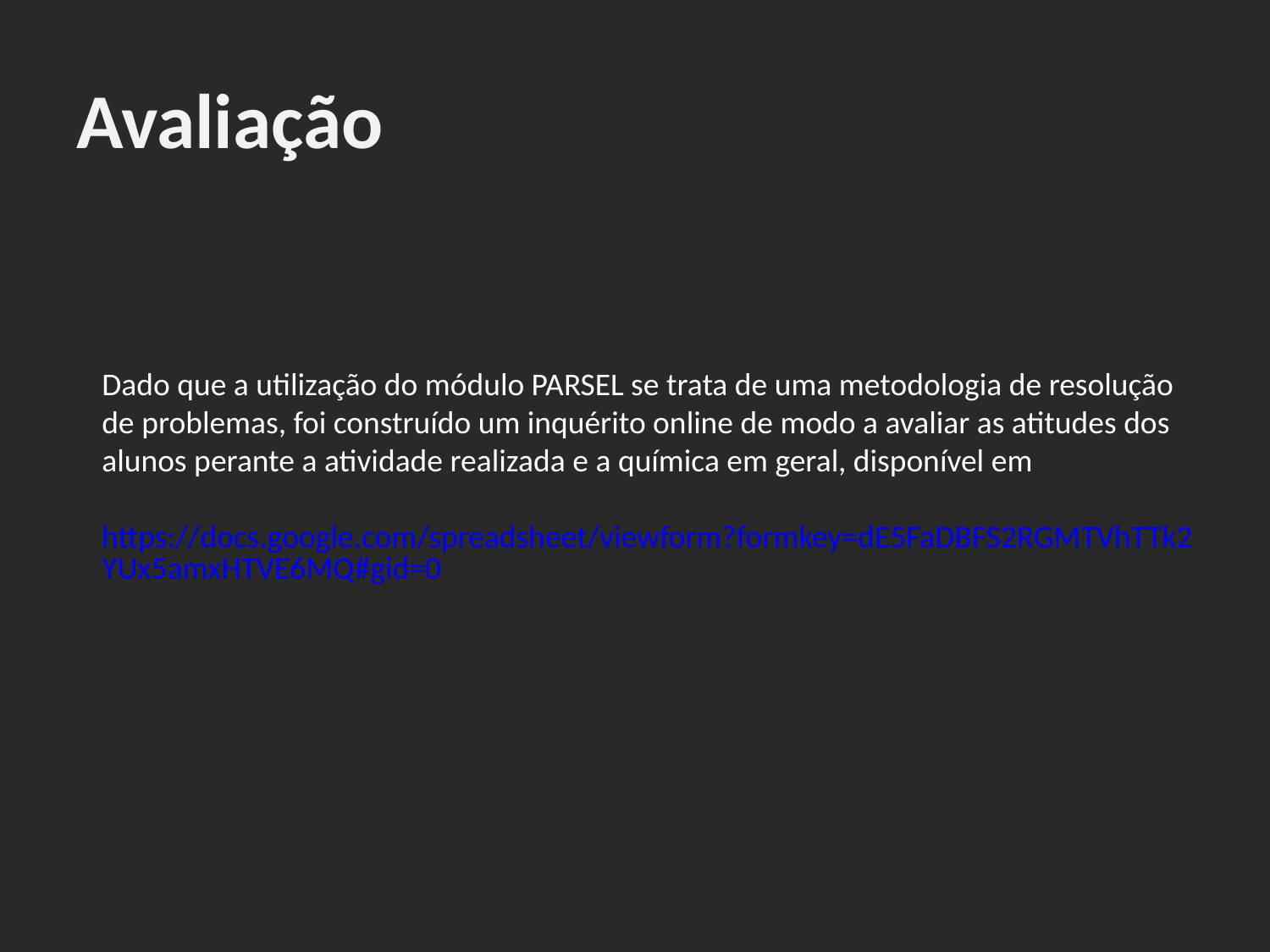

# Avaliação
Dado que a utilização do módulo PARSEL se trata de uma metodologia de resolução de problemas, foi construído um inquérito online de modo a avaliar as atitudes dos alunos perante a atividade realizada e a química em geral, disponível em

https://docs.google.com/spreadsheet/viewform?formkey=dE5FaDBFS2RGMTVhTTk2YUx5amxHTVE6MQ#gid=0